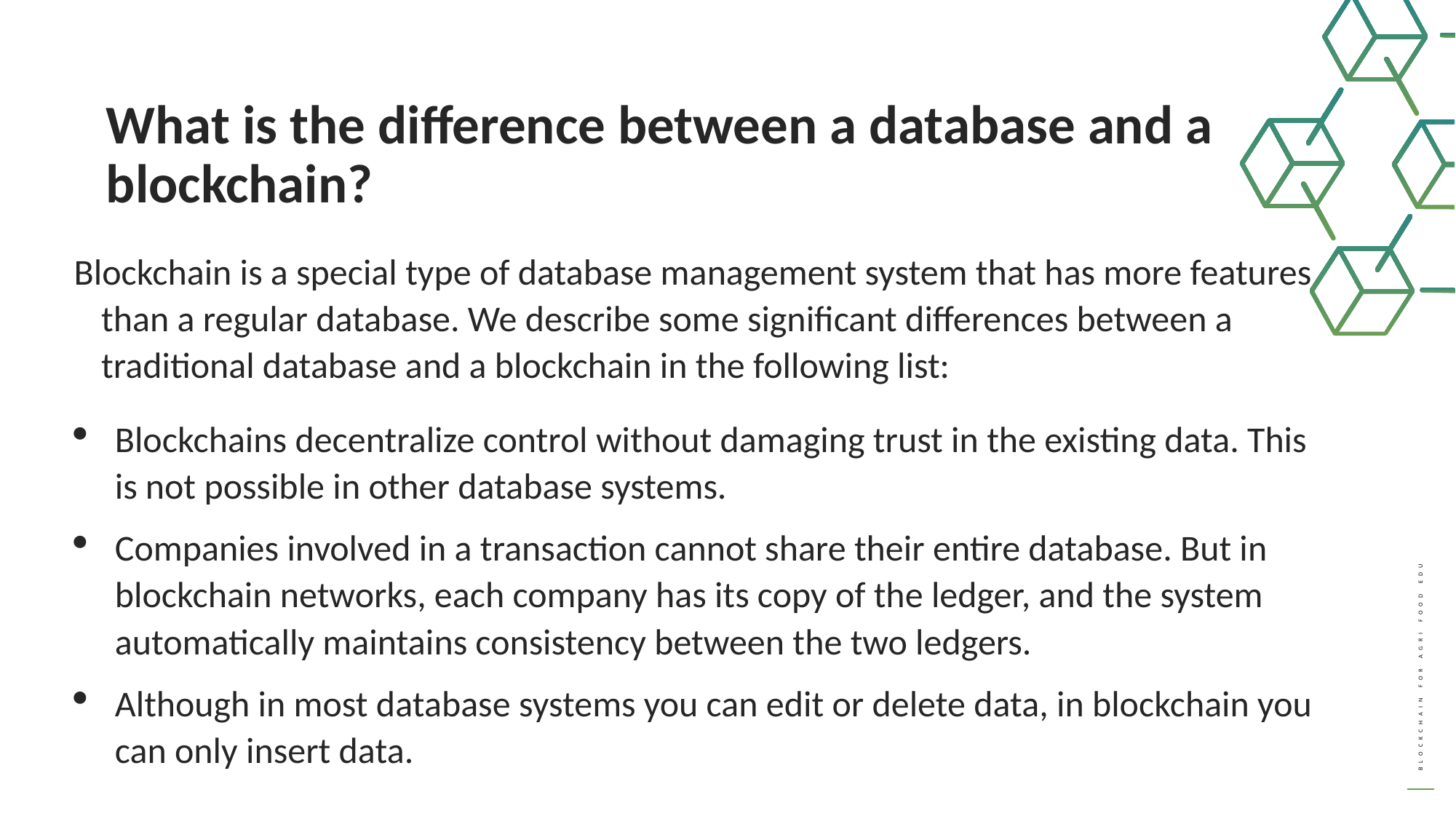

What is the difference between a database and a blockchain?
Blockchain is a special type of database management system that has more features than a regular database. We describe some significant differences between a traditional database and a blockchain in the following list:
Blockchains decentralize control without damaging trust in the existing data. This is not possible in other database systems.
Companies involved in a transaction cannot share their entire database. But in blockchain networks, each company has its copy of the ledger, and the system automatically maintains consistency between the two ledgers.
Although in most database systems you can edit or delete data, in blockchain you can only insert data.